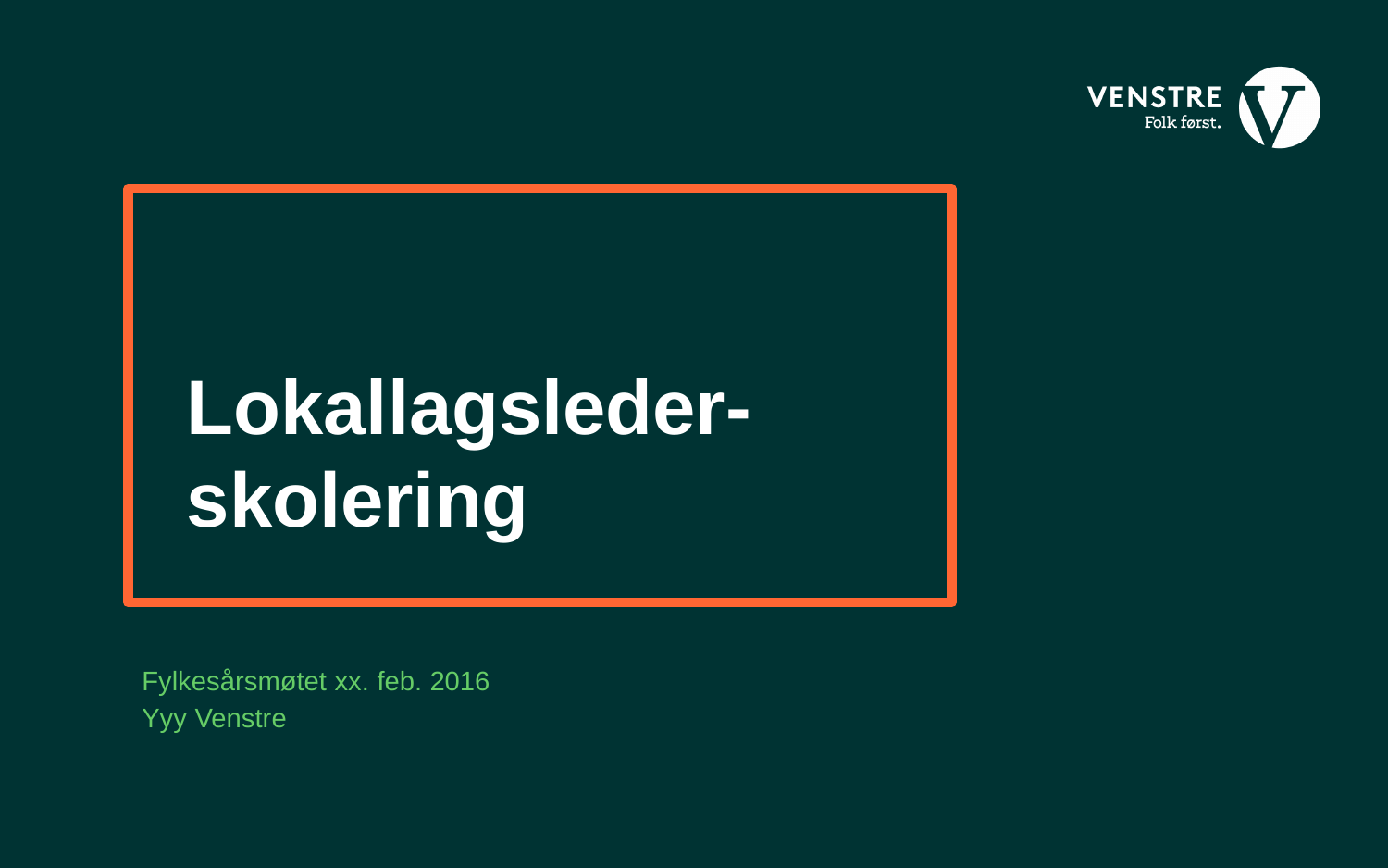

# Lokallagsleder-skolering
Fylkesårsmøtet xx. feb. 2016
Yyy Venstre